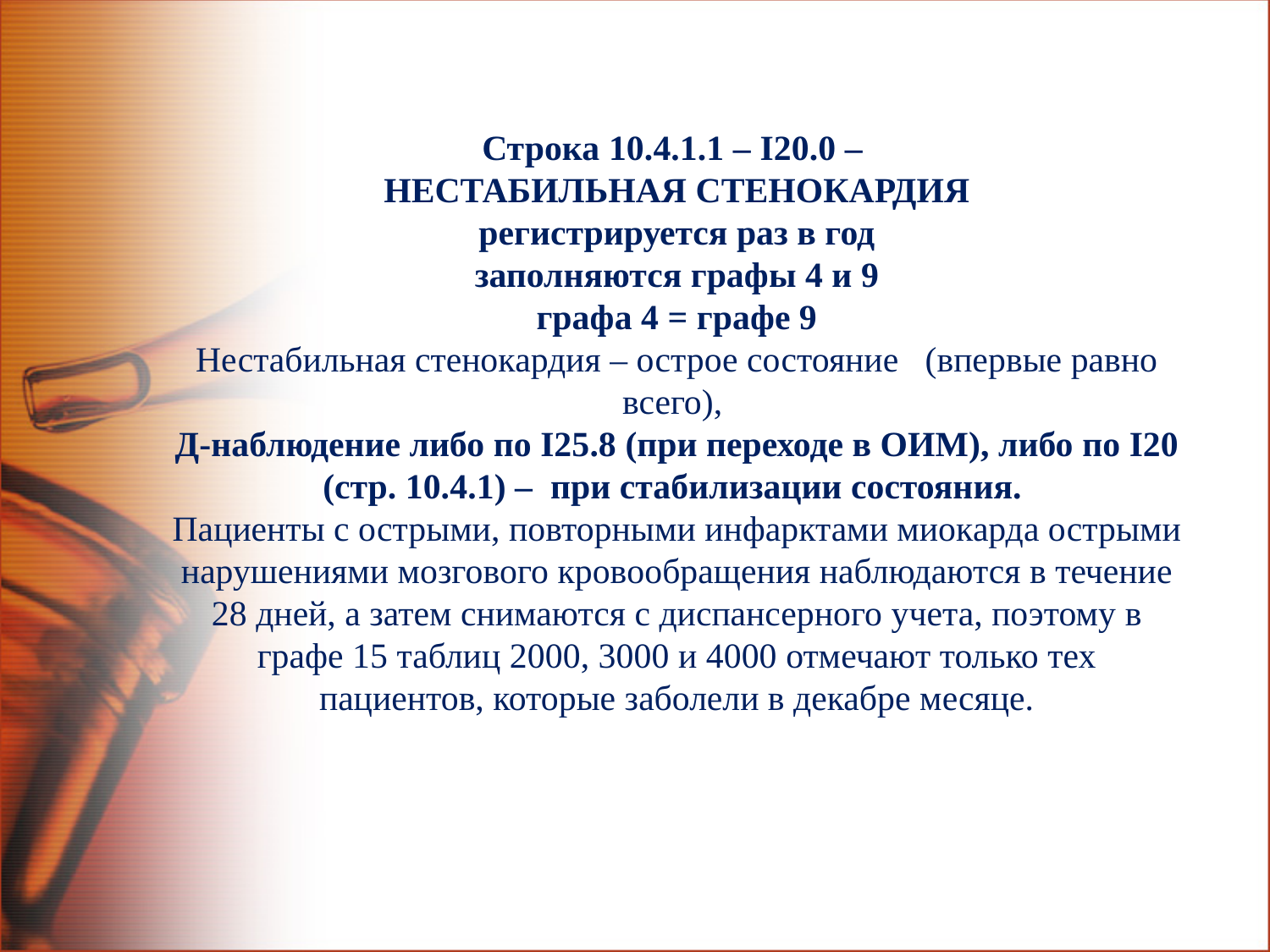

Строка 10.4.1.1 – I20.0 –
НЕСТАБИЛЬНАЯ СТЕНОКАРДИЯ
регистрируется раз в год
заполняются графы 4 и 9
графа 4 = графе 9
Нестабильная стенокардия – острое состояние   (впервые равно всего),
Д-наблюдение либо по I25.8 (при переходе в ОИМ), либо по I20 (стр. 10.4.1) –  при стабилизации состояния.
Пациенты с острыми, повторными инфарктами миокарда острыми нарушениями мозгового кровообращения наблюдаются в течение 28 дней, а затем снимаются с диспансерного учета, поэтому в графе 15 таблиц 2000, 3000 и 4000 отмечают только тех пациентов, которые заболели в декабре месяце.